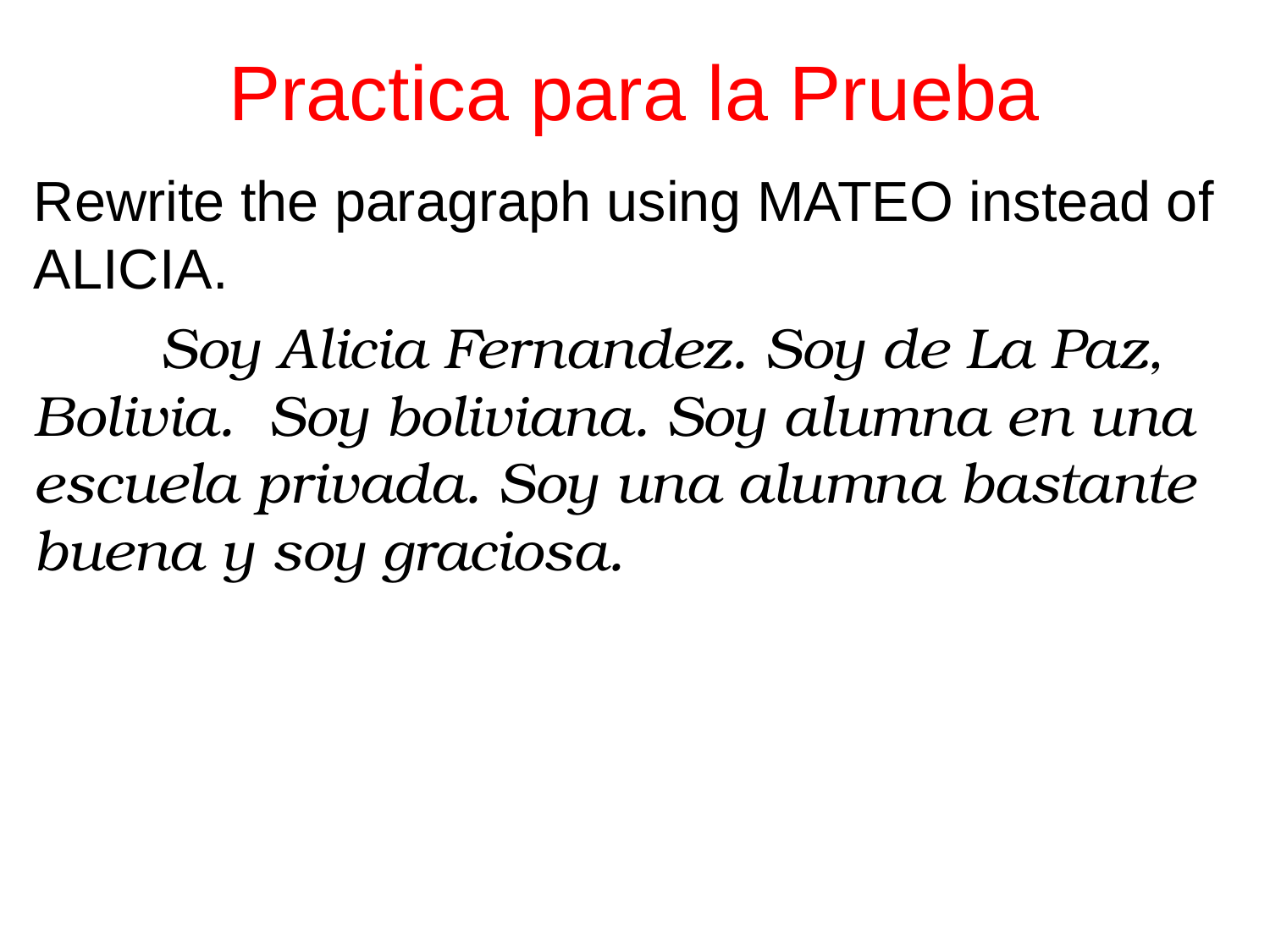

Practica para la Prueba
Rewrite the paragraph using MATEO instead of ALICIA.
	Soy Alicia Fernandez. Soy de La Paz, Bolivia.  Soy boliviana. Soy alumna en una escuela privada. Soy una alumna bastante buena y soy graciosa.